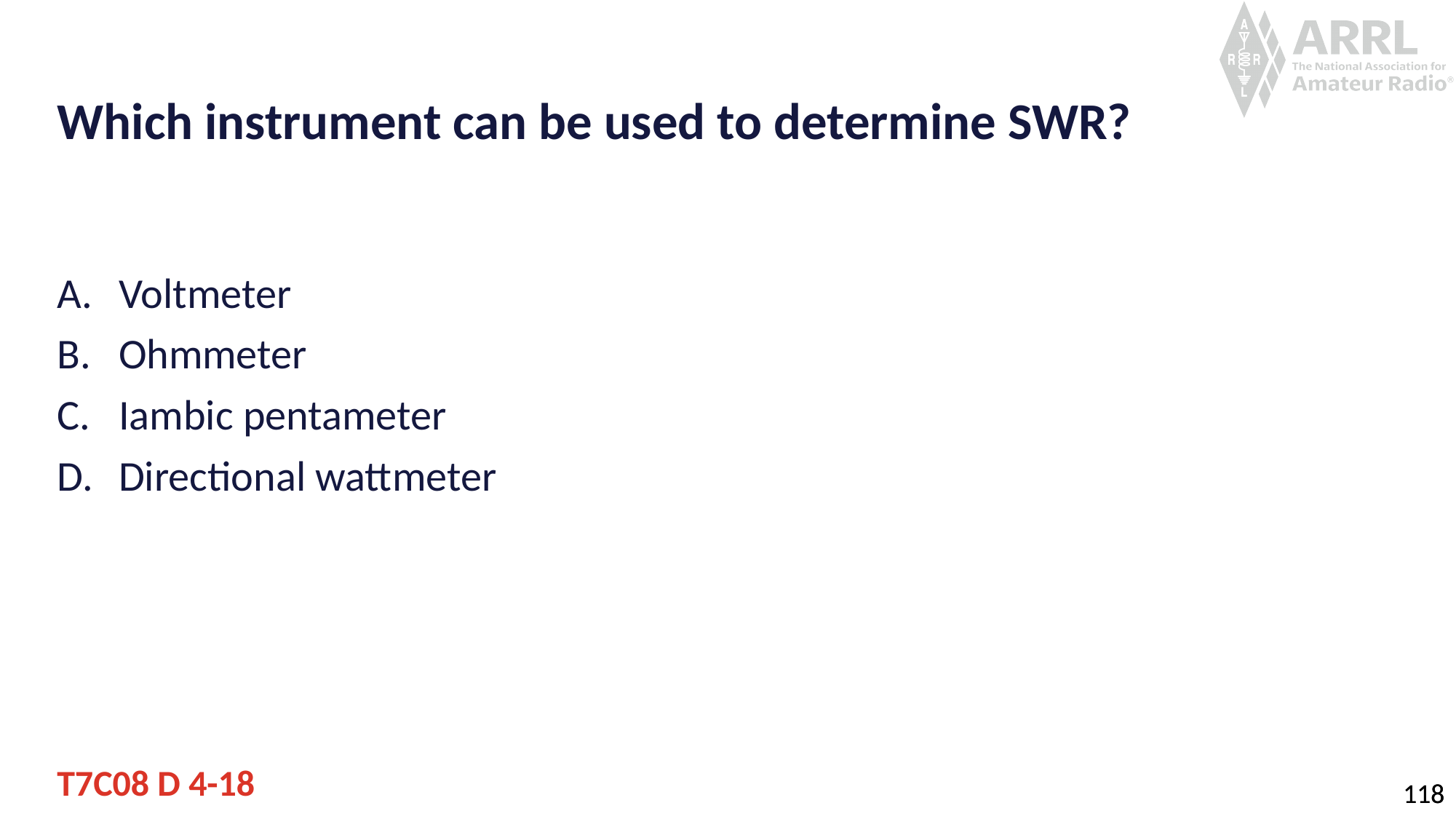

# Which instrument can be used to determine SWR?
Voltmeter
Ohmmeter
Iambic pentameter
Directional wattmeter
T7C08 D 4-18